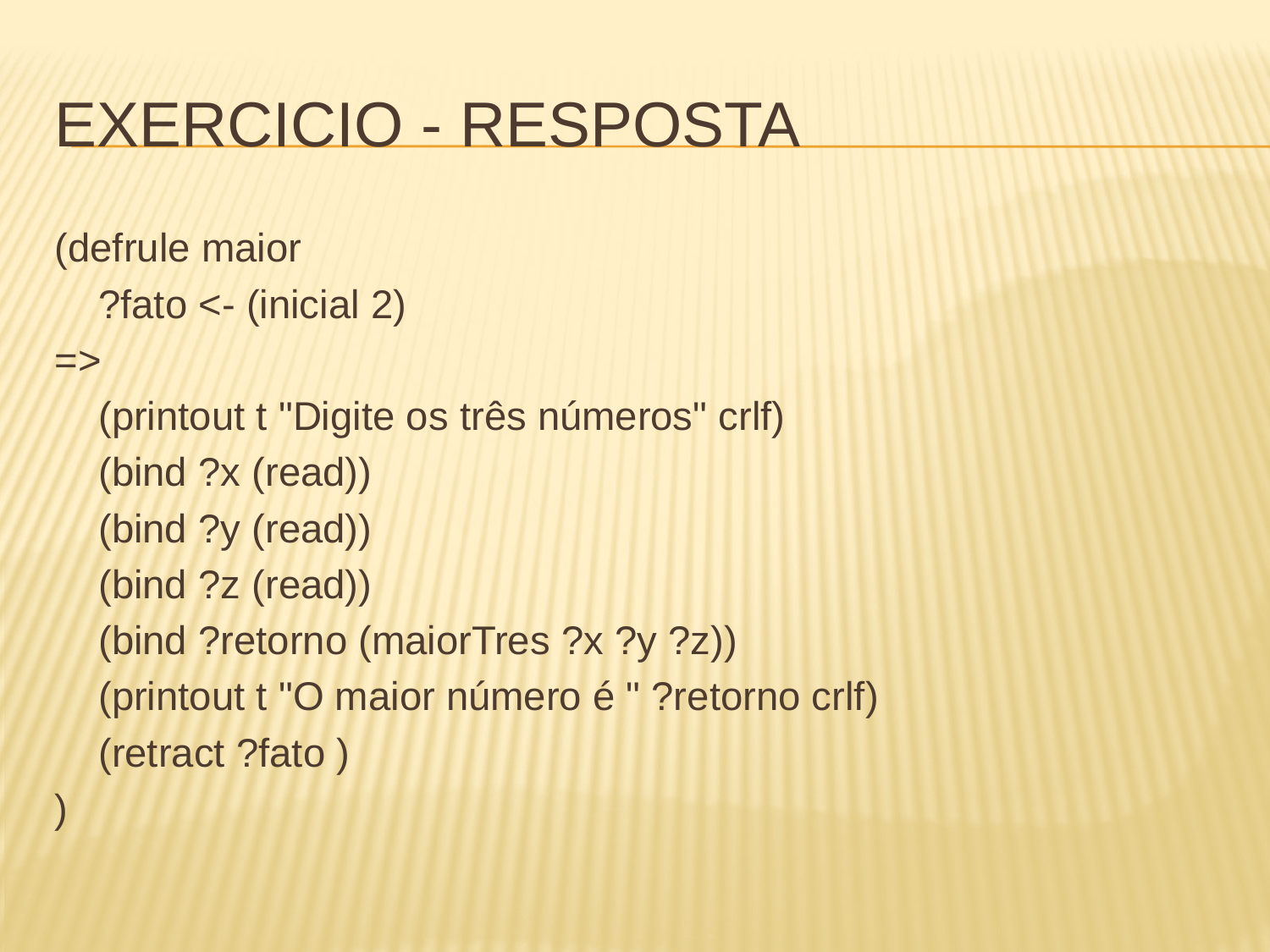

# Exercicio - Resposta
(defrule maior
	?fato <- (inicial 2)
=>
	(printout t "Digite os três números" crlf)
	(bind ?x (read))
	(bind ?y (read))
	(bind ?z (read))
	(bind ?retorno (maiorTres ?x ?y ?z))
	(printout t "O maior número é " ?retorno crlf)
	(retract ?fato )
)